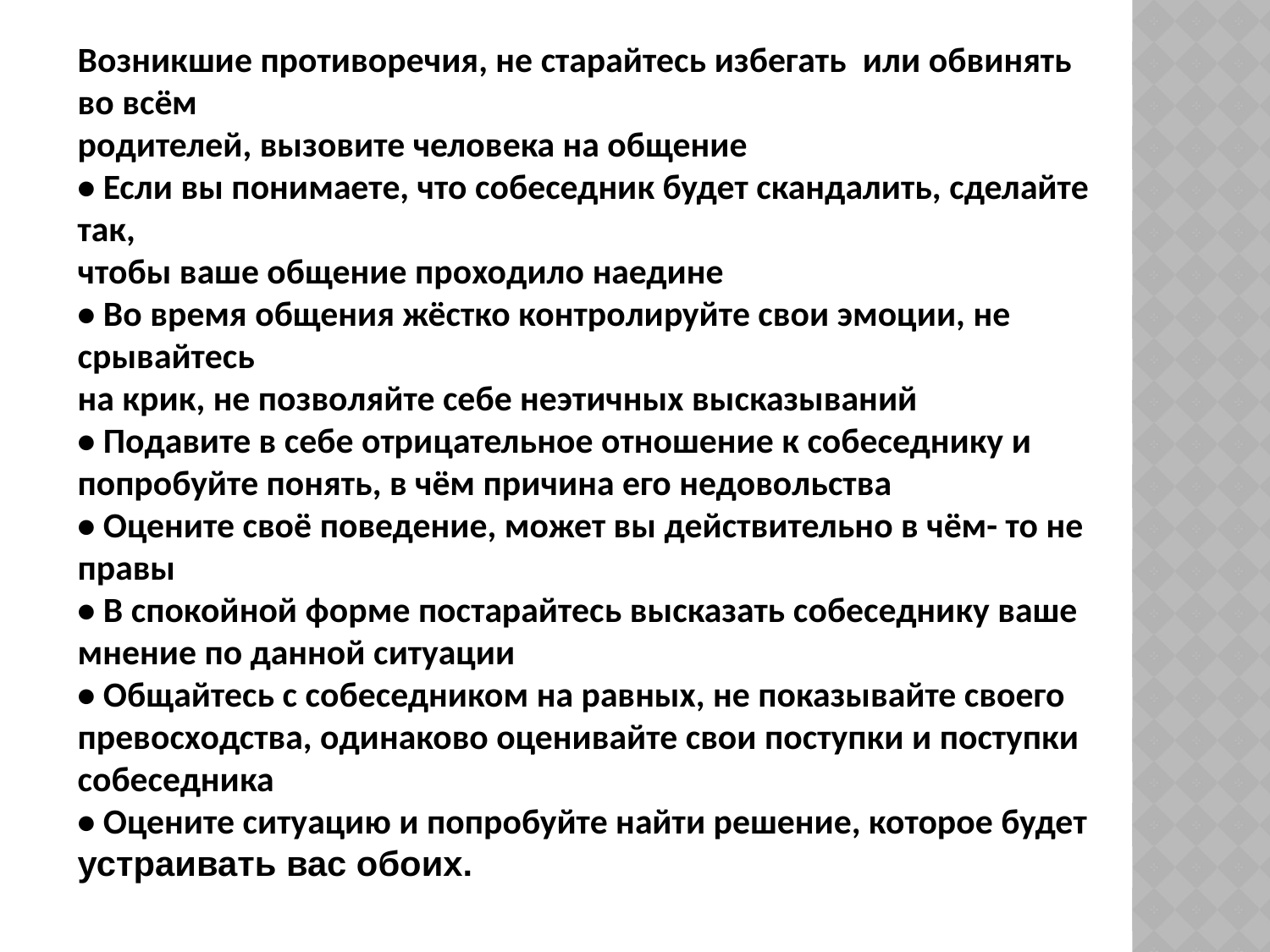

Возникшие противоречия, не старайтесь избегать  или обвинять во всём
родителей, вызовите человека на общение
• Если вы понимаете, что собеседник будет скандалить, сделайте так,
чтобы ваше общение проходило наедине
• Во время общения жёстко контролируйте свои эмоции, не срывайтесь
на крик, не позволяйте себе неэтичных высказываний
• Подавите в себе отрицательное отношение к собеседнику и
попробуйте понять, в чём причина его недовольства
• Оцените своё поведение, может вы действительно в чём- то не правы
• В спокойной форме постарайтесь высказать собеседнику ваше
мнение по данной ситуации
• Общайтесь с собеседником на равных, не показывайте своего
превосходства, одинаково оценивайте свои поступки и поступки
собеседника
• Оцените ситуацию и попробуйте найти решение, которое будет
устраивать вас обоих.